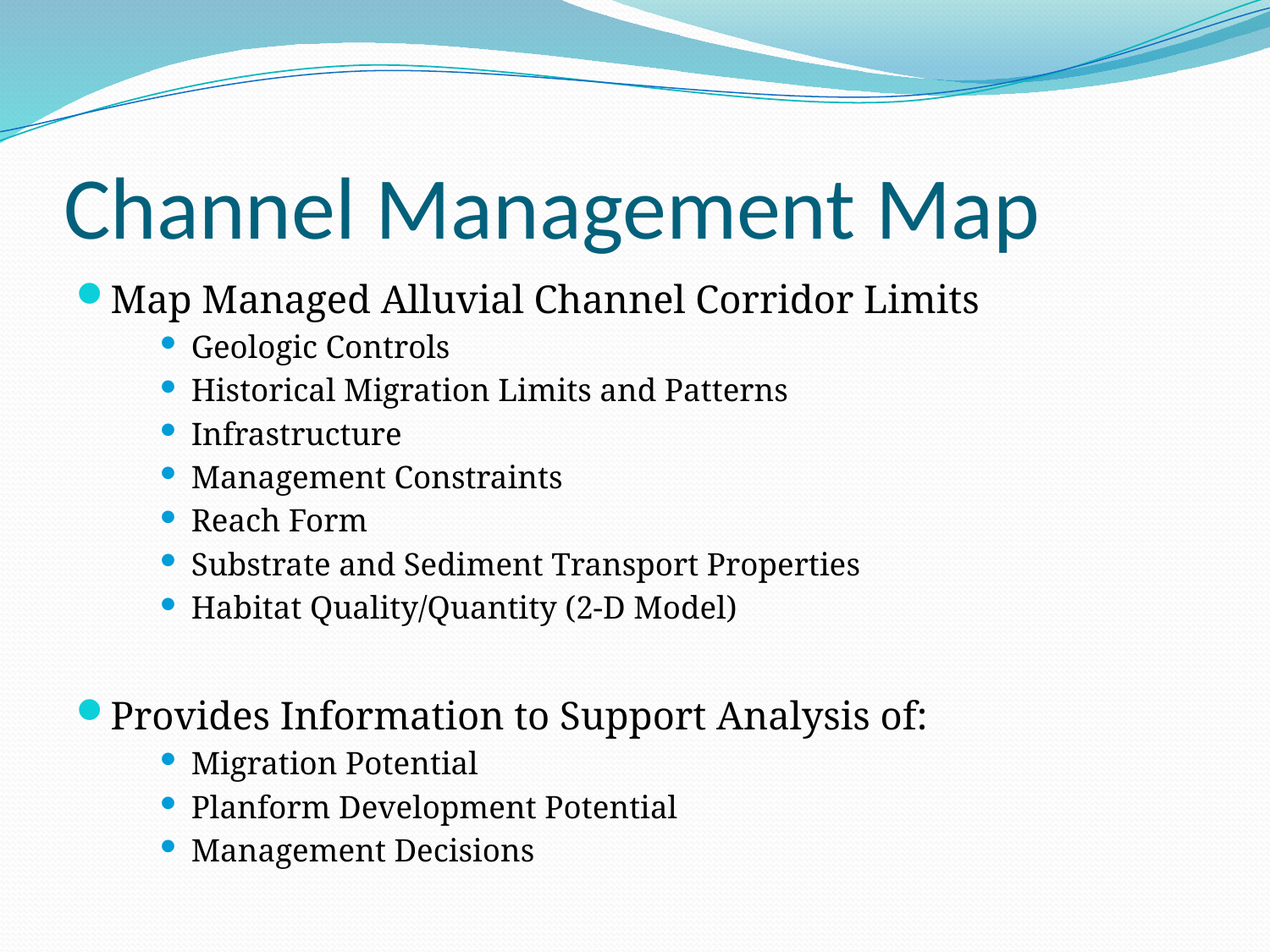

# Channel Management Map
Map Managed Alluvial Channel Corridor Limits
Geologic Controls
Historical Migration Limits and Patterns
Infrastructure
Management Constraints
Reach Form
Substrate and Sediment Transport Properties
Habitat Quality/Quantity (2-D Model)

Provides Information to Support Analysis of:
Migration Potential
Planform Development Potential
Management Decisions